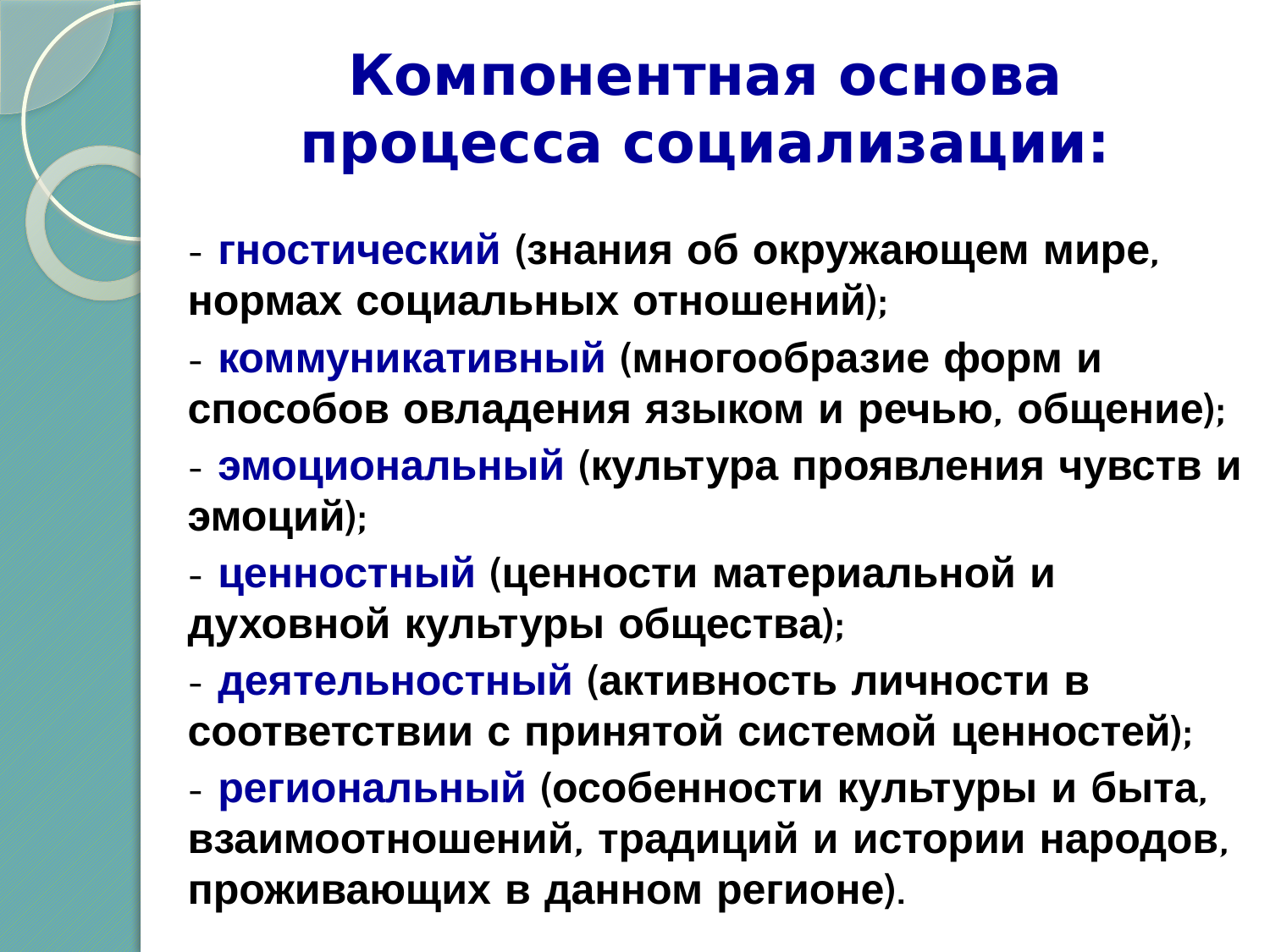

# Компонентная основа процесса социализации:
- гностический (знания об окружающем мире, нормах социальных отношений);
- коммуникативный (многообразие форм и способов овладения языком и речью, общение);
- эмоциональный (культура проявления чувств и эмоций);
- ценностный (ценности материальной и духовной культуры общества);
- деятельностный (активность личности в соответствии с принятой системой ценностей);
- региональный (особенности культуры и быта, взаимоотношений, традиций и истории народов, проживающих в данном регионе).